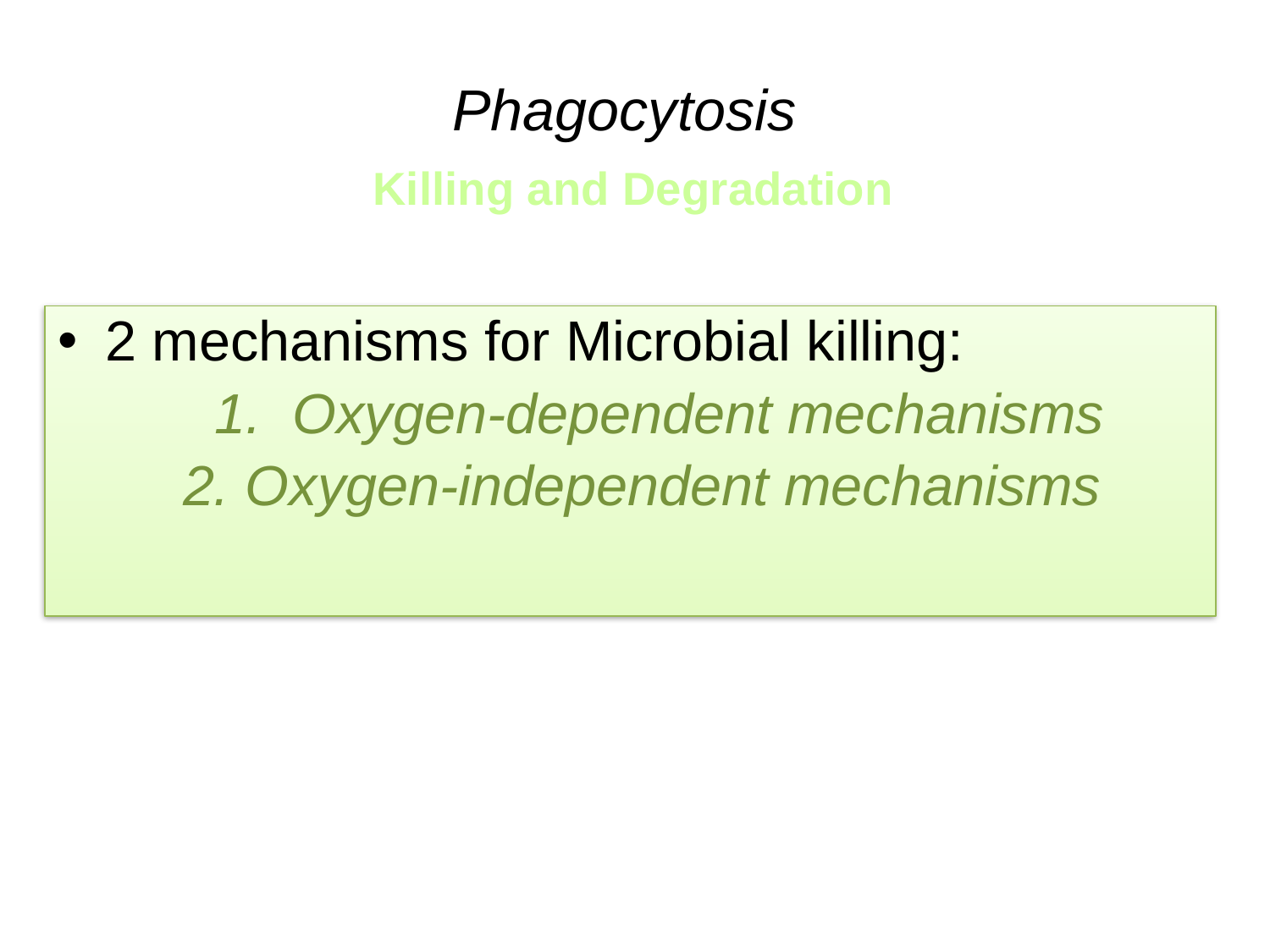

# Phagocytosis Killing and Degradation
2 mechanisms for Microbial killing:
          1.  Oxygen-dependent mechanisms
        2. Oxygen-independent mechanisms